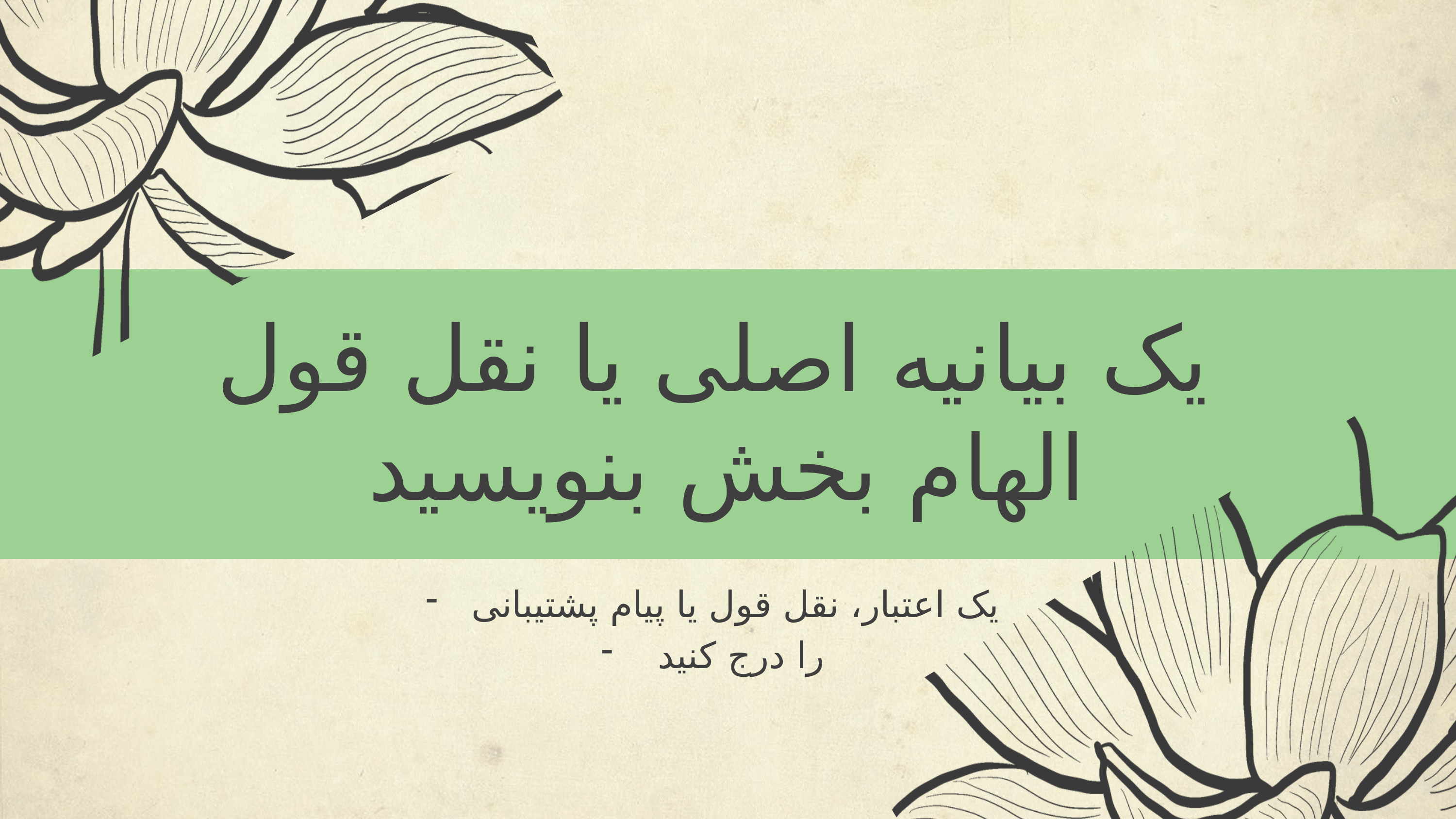

یک بیانیه اصلی یا نقل قول
 الهام بخش بنویسید

یک اعتبار، نقل قول یا پیام پشتیبانی
 را درج کنید